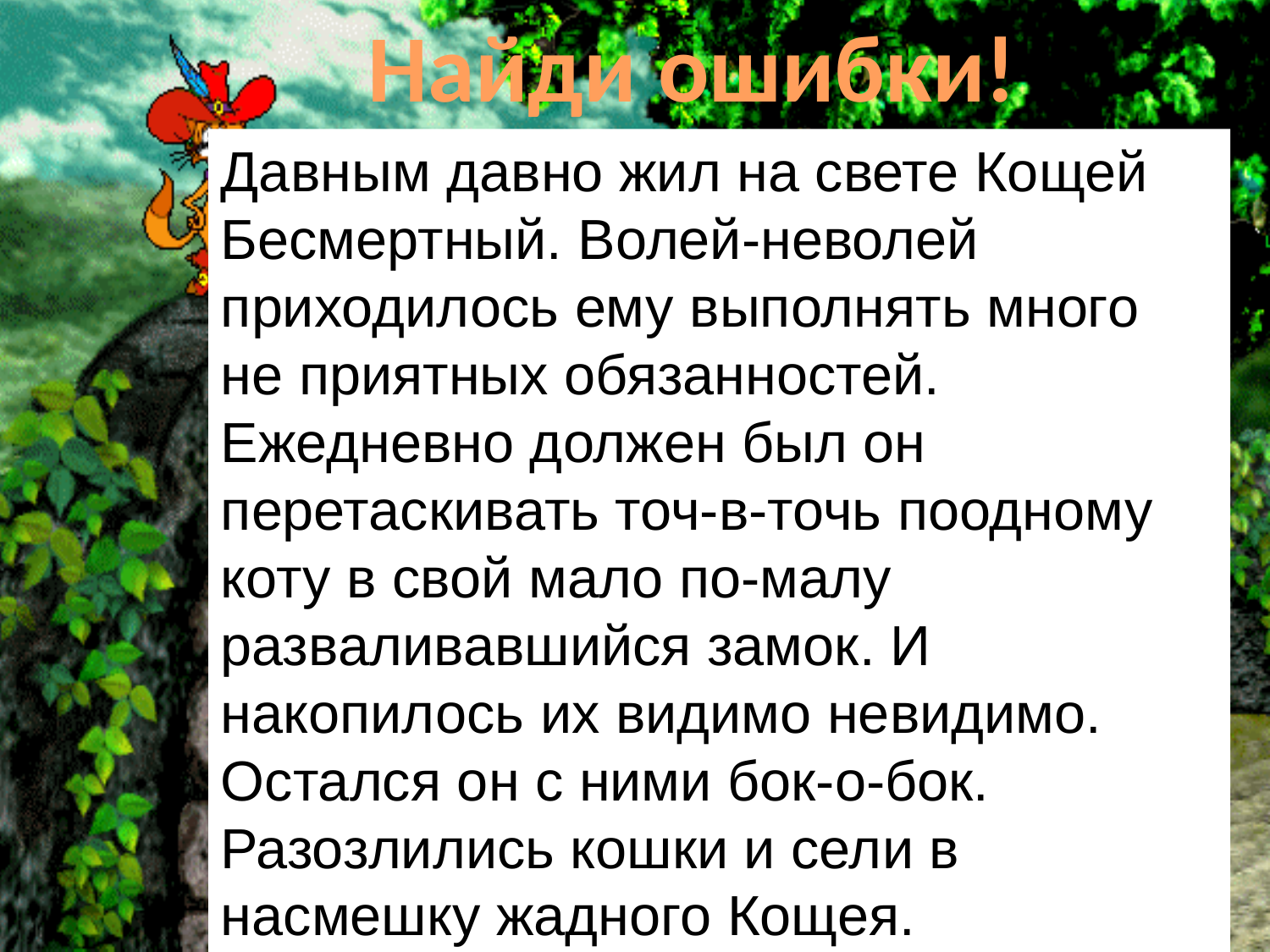

Найди ошибки!
Давным давно жил на свете Кощей Бесмертный. Волей-неволей приходилось ему выполнять много не приятных обязанностей. Ежедневно должен был он перетаскивать точ-в-точь поодному коту в свой мало по-малу разваливавшийся замок. И  накопилось их видимо невидимо. Остался он с ними бок-о-бок. Разозлились кошки и сели в насмешку жадного Кощея.